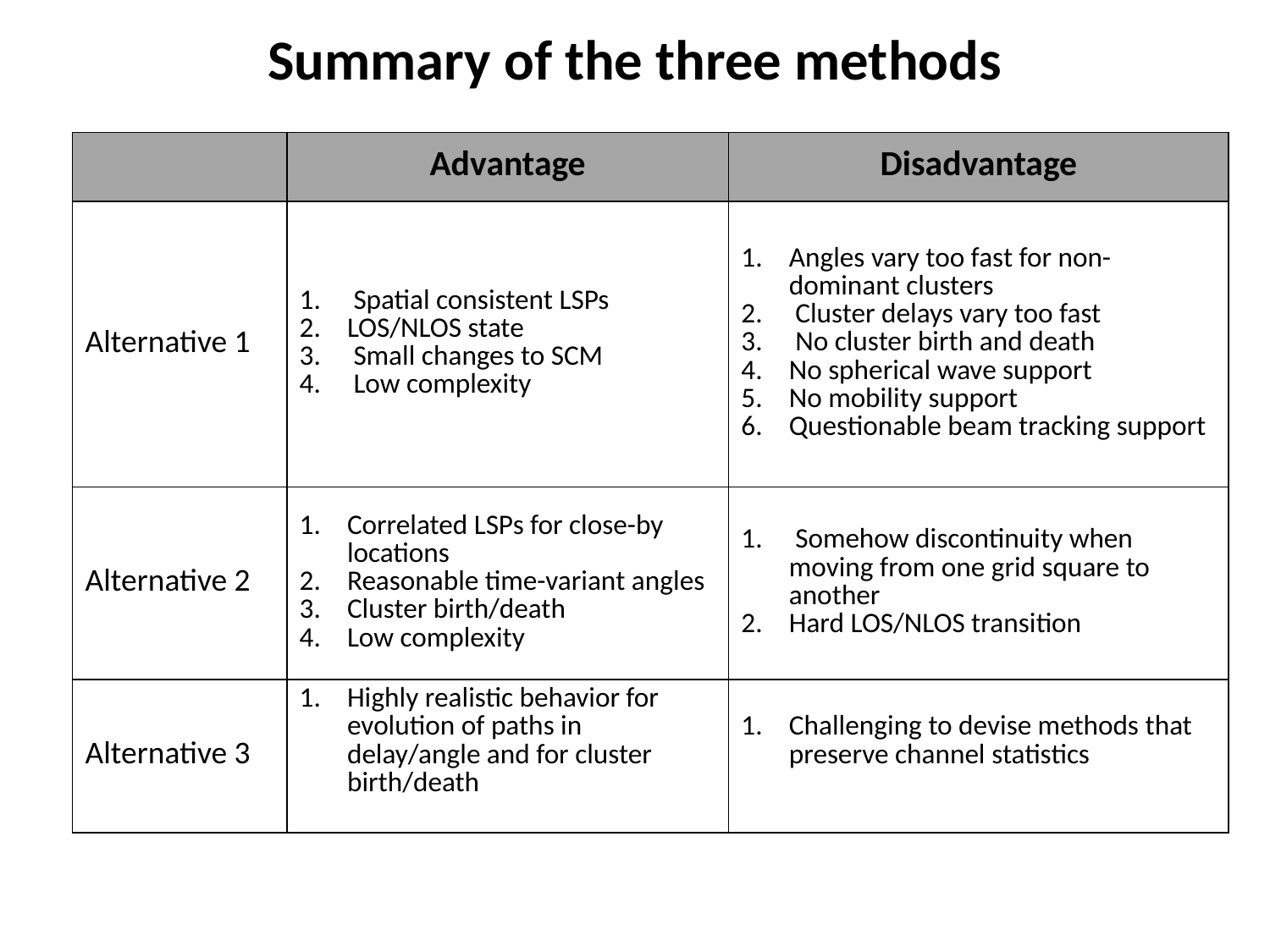

# Summary of the three methods
|  | Advantage | Disadvantage |
| --- | --- | --- |
| Alternative 1 | Spatial consistent LSPs LOS/NLOS state Small changes to SCM Low complexity | Angles vary too fast for non-dominant clusters Cluster delays vary too fast No cluster birth and death No spherical wave support No mobility support Questionable beam tracking support |
| Alternative 2 | Correlated LSPs for close-by locations Reasonable time-variant angles Cluster birth/death Low complexity | Somehow discontinuity when moving from one grid square to another Hard LOS/NLOS transition |
| Alternative 3 | Highly realistic behavior for evolution of paths in delay/angle and for cluster birth/death | Challenging to devise methods that preserve channel statistics |